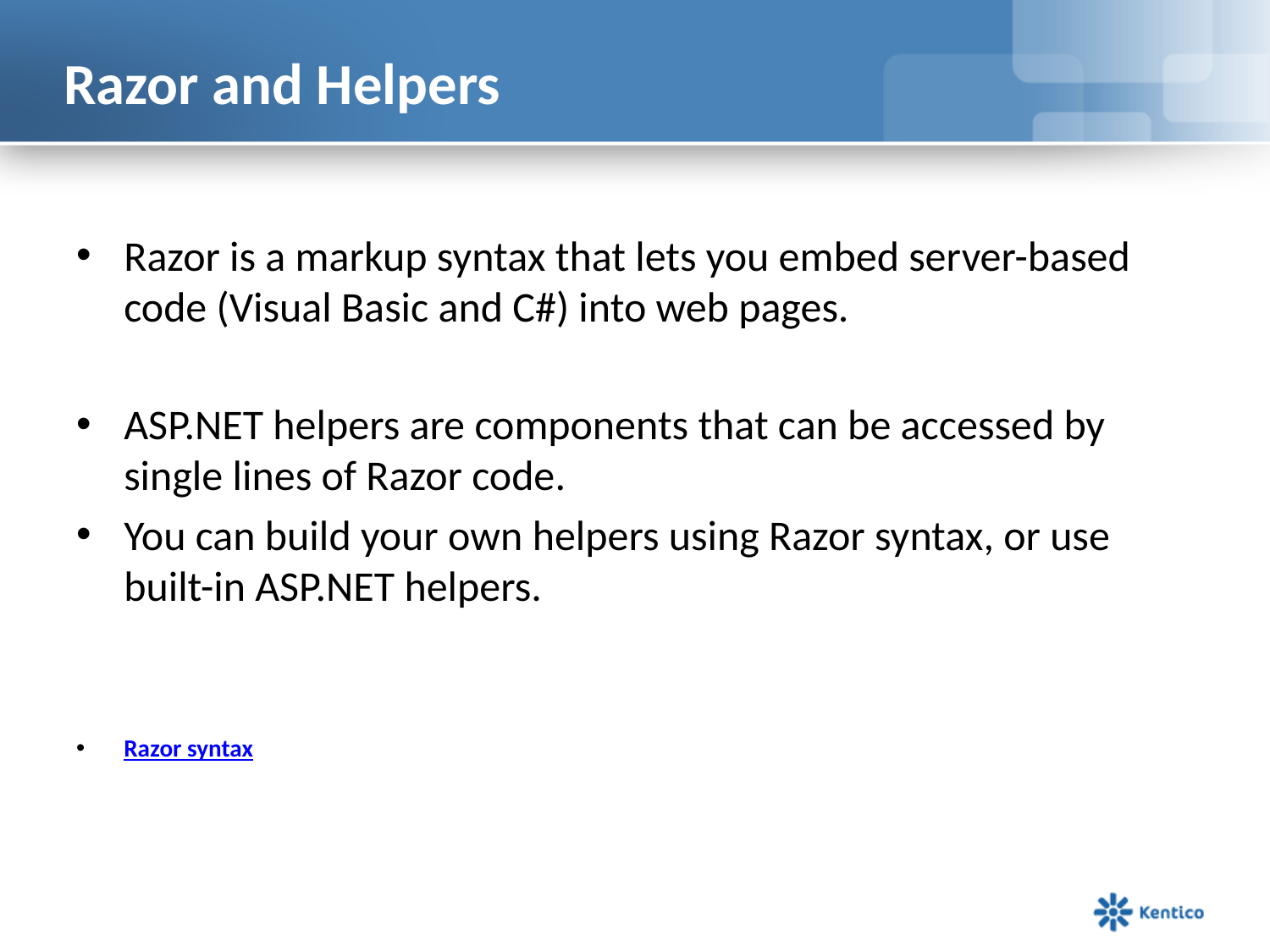

# Razor and Helpers
Razor is a markup syntax that lets you embed server-based code (Visual Basic and C#) into web pages.

ASP.NET helpers are components that can be accessed by single lines of Razor code.
You can build your own helpers using Razor syntax, or use built-in ASP.NET helpers.

Razor syntax